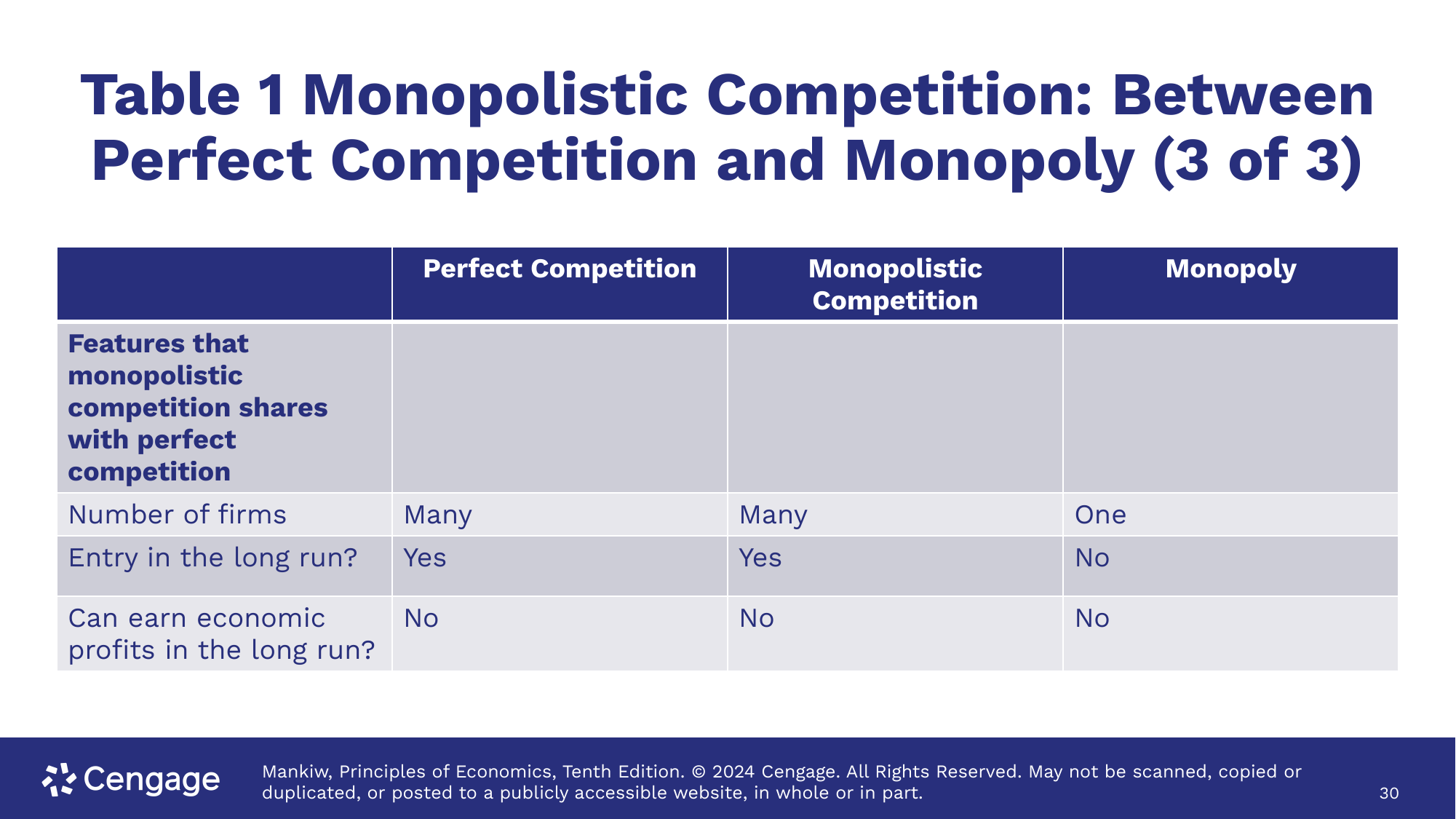

# Table 1 Monopolistic Competition: Between Perfect Competition and Monopoly (3 of 3)
|  | Perfect Competition | Monopolistic Competition | Monopoly |
| --- | --- | --- | --- |
| Features that monopolistic competition shares with perfect competition |  |  |  |
| Number of firms | Many | Many | One |
| Entry in the long run? | Yes | Yes | No |
| Can earn economic profits in the long run? | No | No | No |